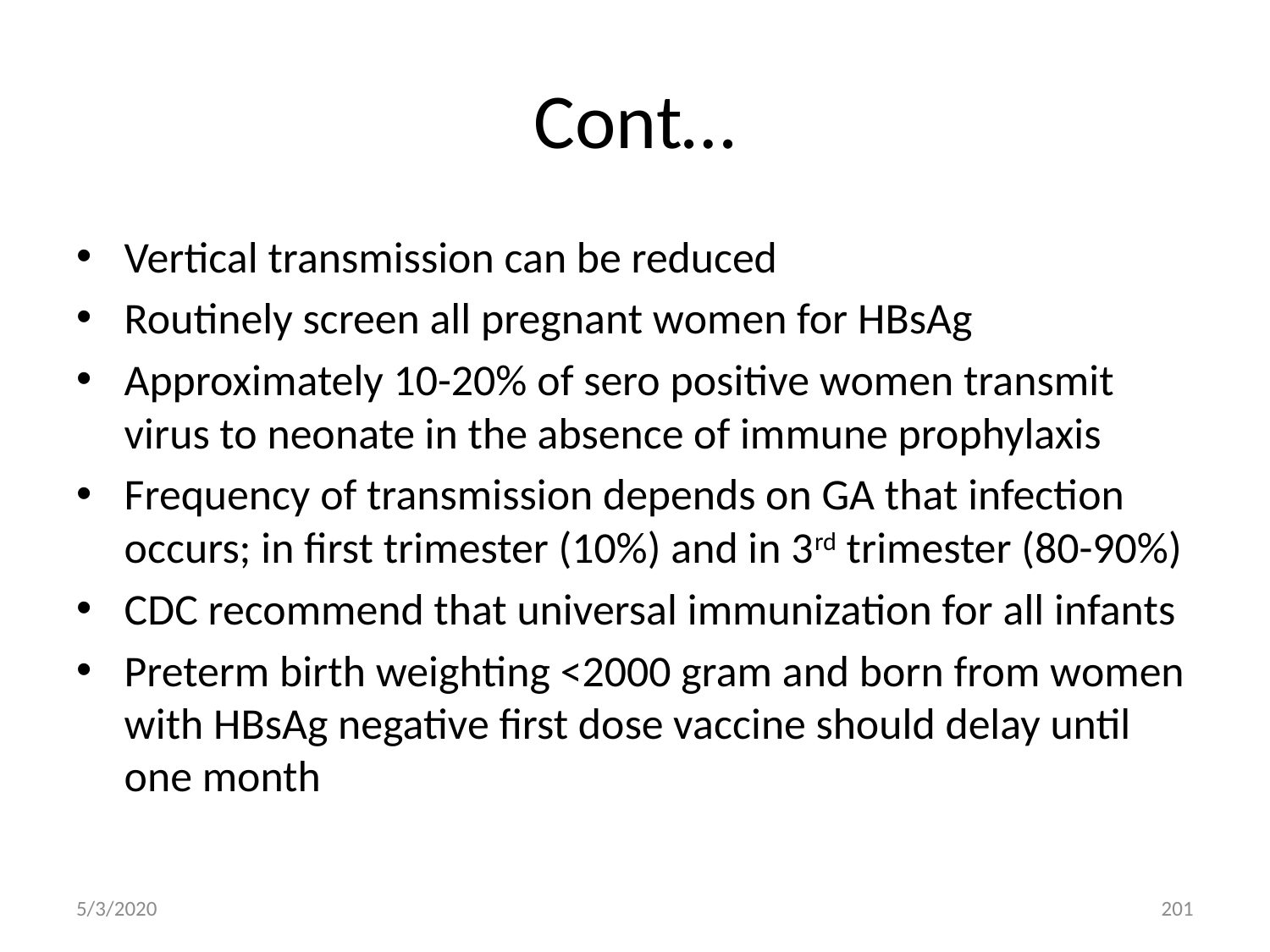

# Cont…
Vertical transmission can be reduced
Routinely screen all pregnant women for HBsAg
Approximately 10-20% of sero positive women transmit virus to neonate in the absence of immune prophylaxis
Frequency of transmission depends on GA that infection occurs; in first trimester (10%) and in 3rd trimester (80-90%)
CDC recommend that universal immunization for all infants
Preterm birth weighting <2000 gram and born from women with HBsAg negative first dose vaccine should delay until one month
5/3/2020
201